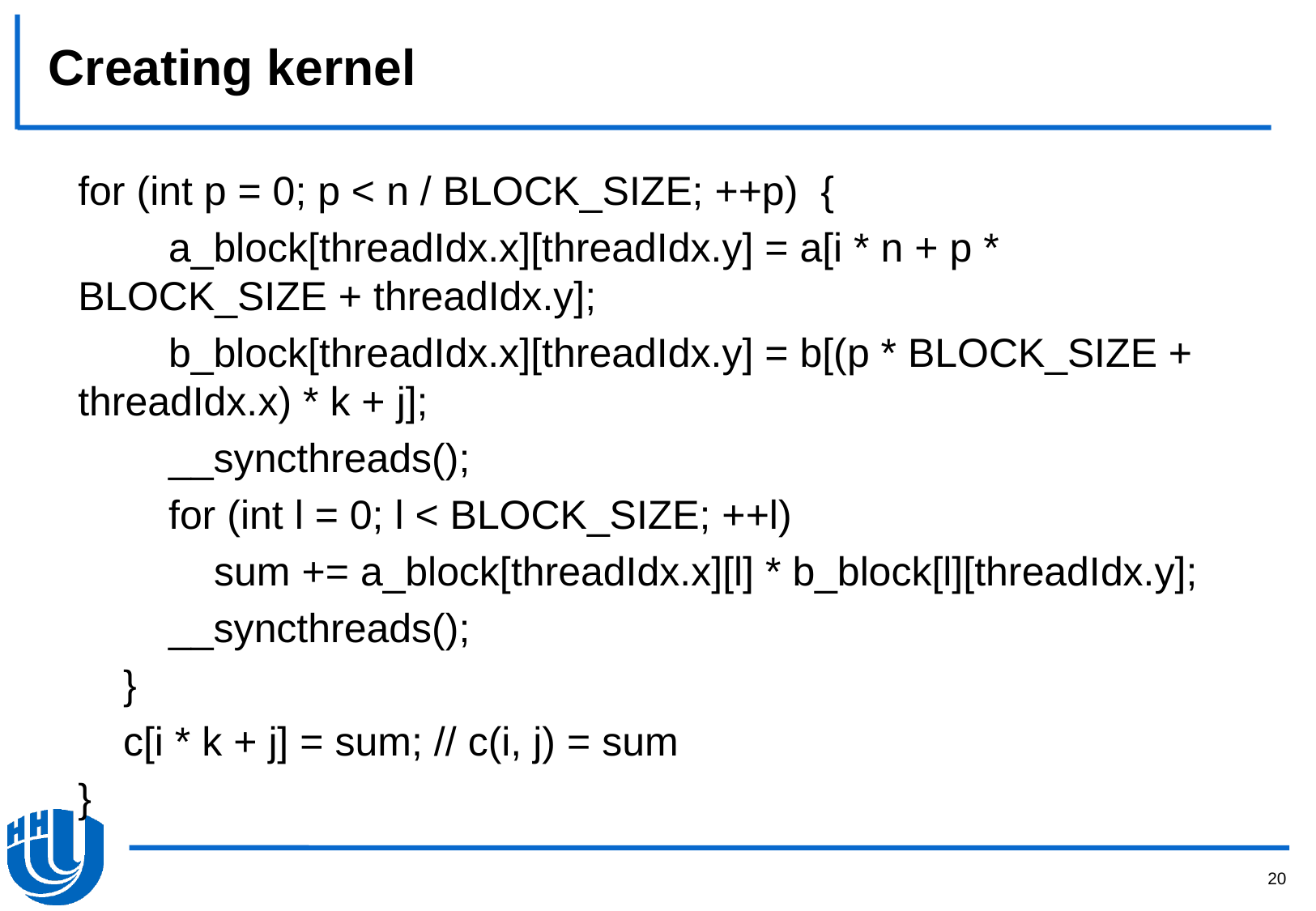

# Creating kernel
for (int p = 0; p < n / BLOCK_SIZE; ++p)  {
        a_block[threadIdx.x][threadIdx.y] = a[i * n + p * BLOCK_SIZE + threadIdx.y];
        b_block[threadIdx.x][threadIdx.y] = b[(p * BLOCK_SIZE + threadIdx.x) * k + j];
        __syncthreads();
        for (int l = 0; l < BLOCK_SIZE; ++l)
            sum += a_block[threadIdx.x][l] * b_block[l][threadIdx.y];
        __syncthreads();
    }
    c[i * k + j] = sum; // c(i, j) = sum
}

20